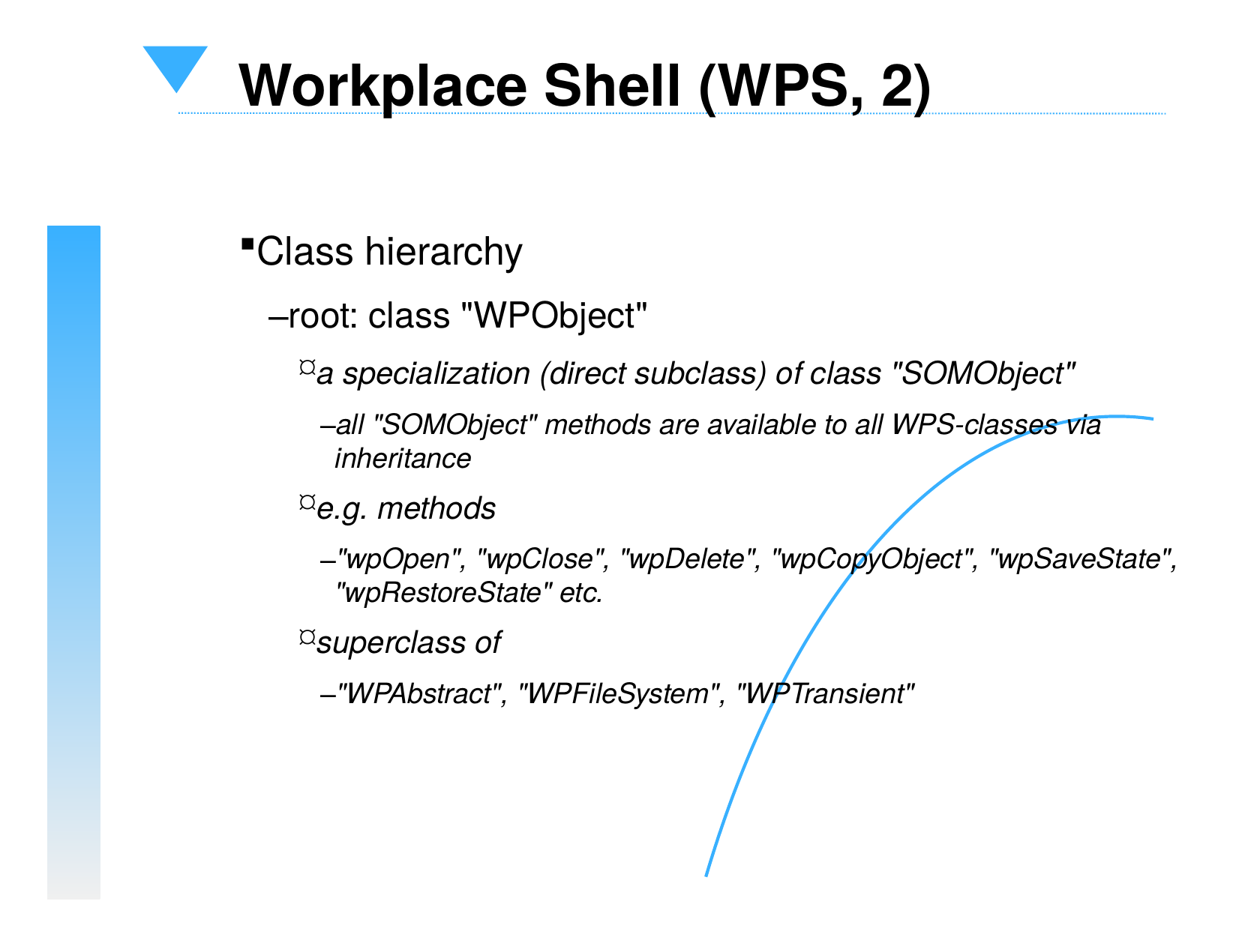

Workplace Shell (WPS, 2)

Class hierarchy
root: class "WPObject"
a specialization (direct subclass) of class "SOMObject"
all "SOMObject" methods are available to all WPS-classes via inheritance
e.g. methods
"wpOpen", "wpClose", "wpDelete", "wpCopyObject", "wpSaveState", "wpRestoreState" etc.
superclass of
"WPAbstract", "WPFileSystem", "WPTransient"